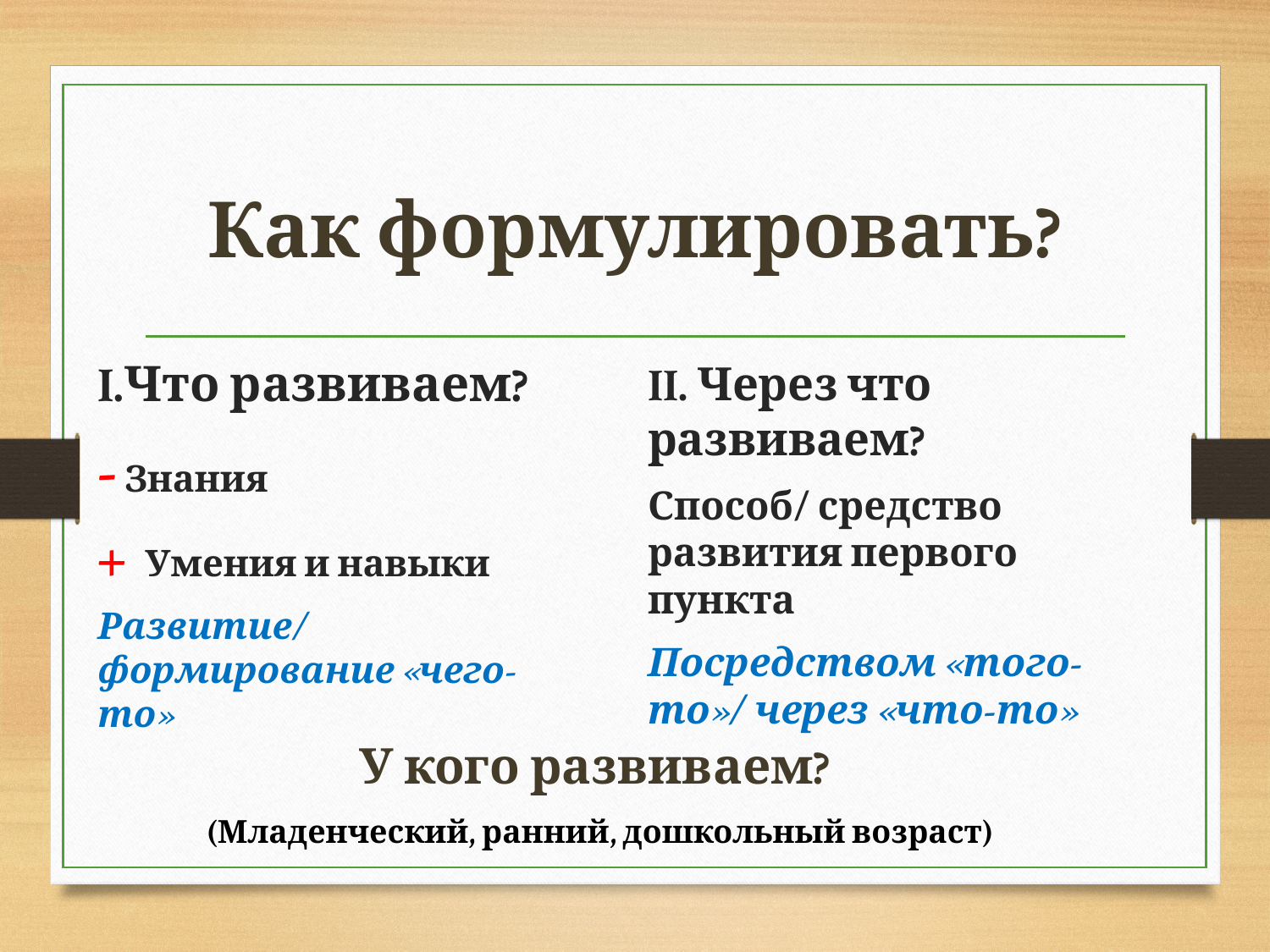

# Как формулировать?
I.Что развиваем?
- Знания
+  Умения и навыки
Развитие/формирование «чего-то»
II. Через что развиваем?
Способ/ средство развития первого пункта
Посредством «того-то»/ через «что-то»
У кого развиваем?
 (Младенческий, ранний, дошкольный возраст)